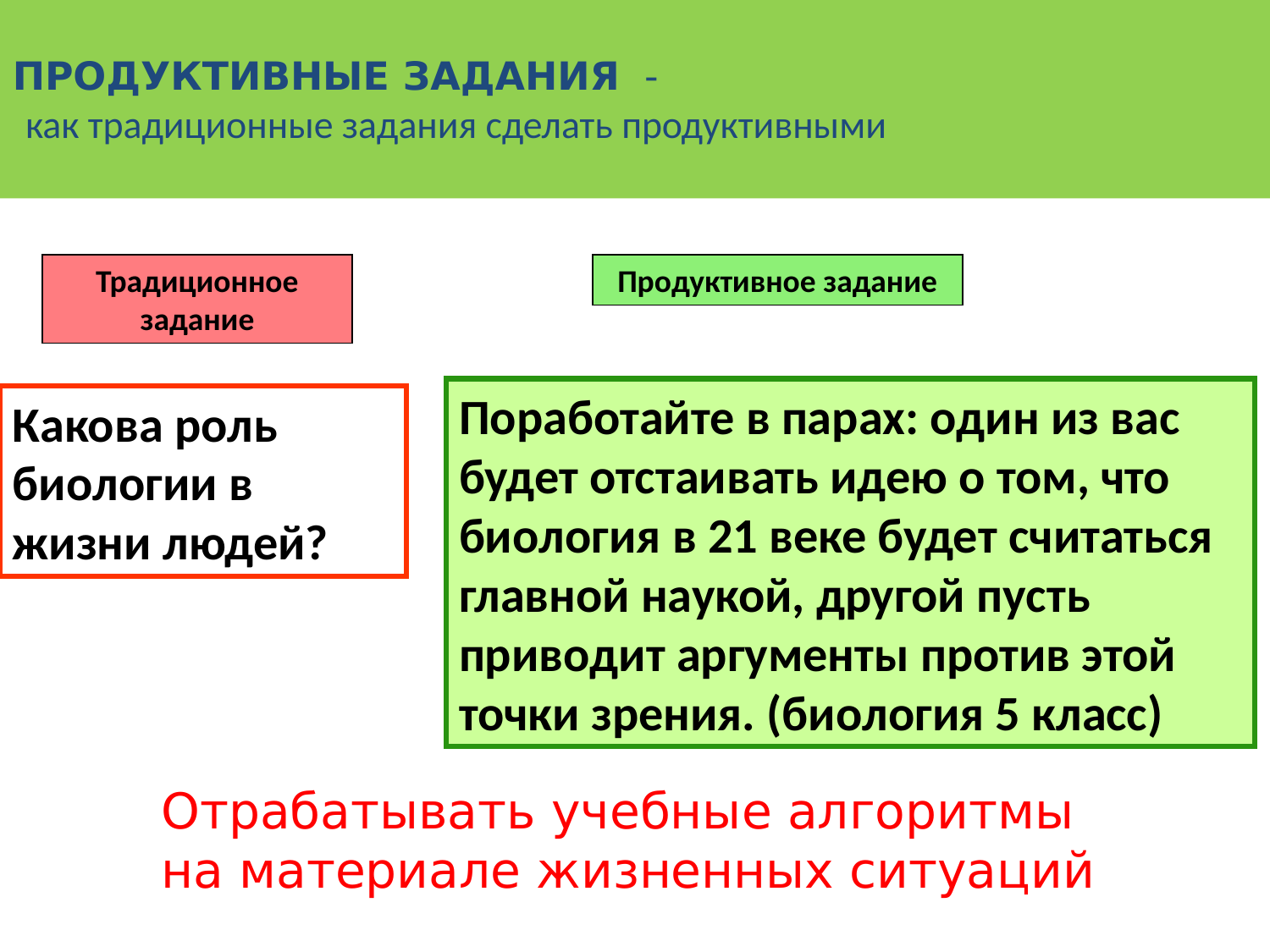

ПРОДУКТИВНЫЕ ЗАДАНИЯ  -
 как традиционные задания сделать продуктивными
Традиционное задание
Продуктивное задание
Поработайте в парах: один из вас будет отстаивать идею о том, что биология в 21 веке будет считаться главной наукой, другой пусть приводит аргументы против этой точки зрения. (биология 5 класс)
Какова роль биологии в жизни людей?

Отрабатывать учебные алгоритмы на материале жизненных ситуаций